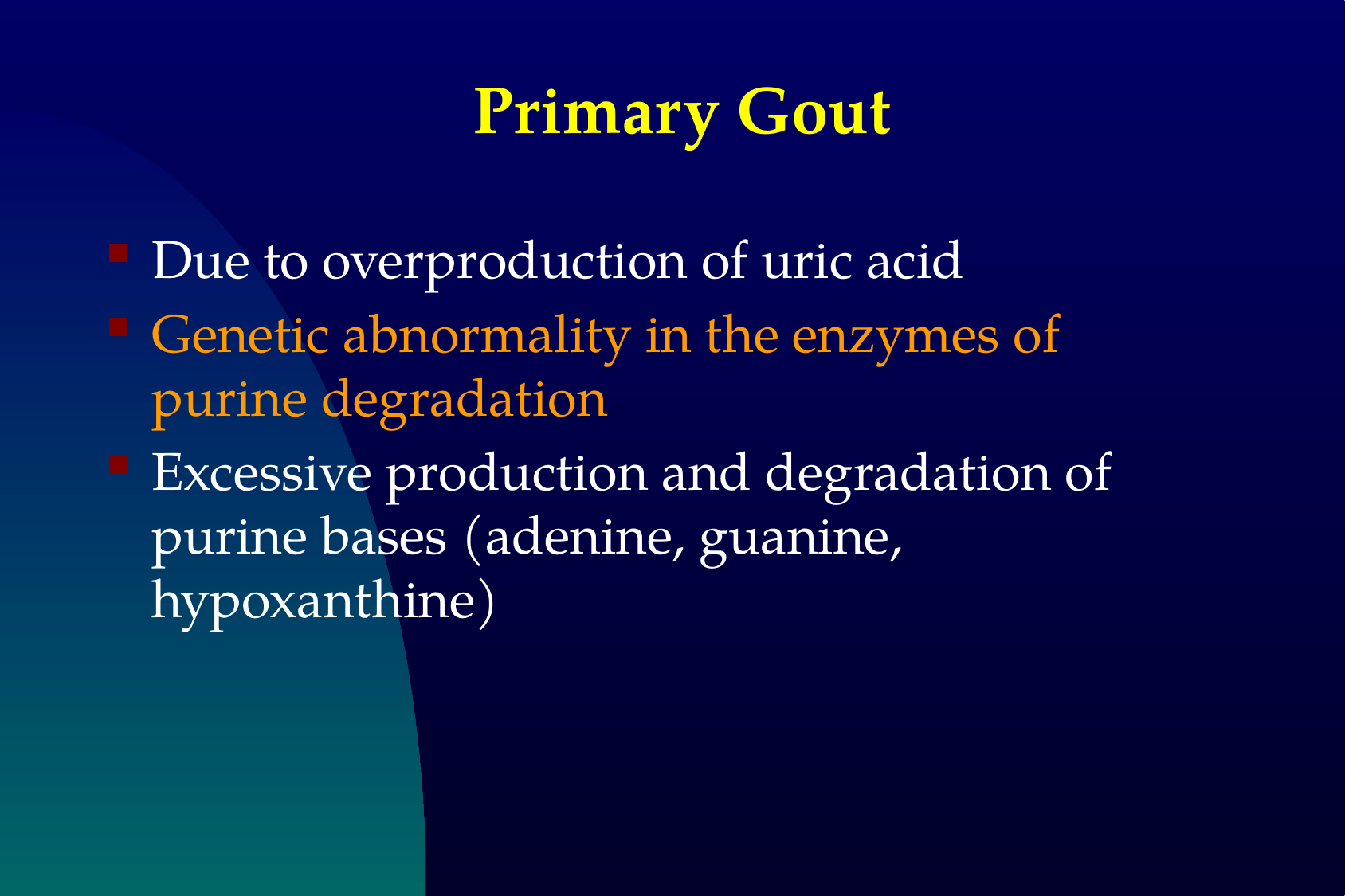

# Primary Gout
Due to overproduction of uric acid
Genetic abnormality in the enzymes of purine degradation
Excessive production and degradation of purine bases (adenine, guanine, hypoxanthine)